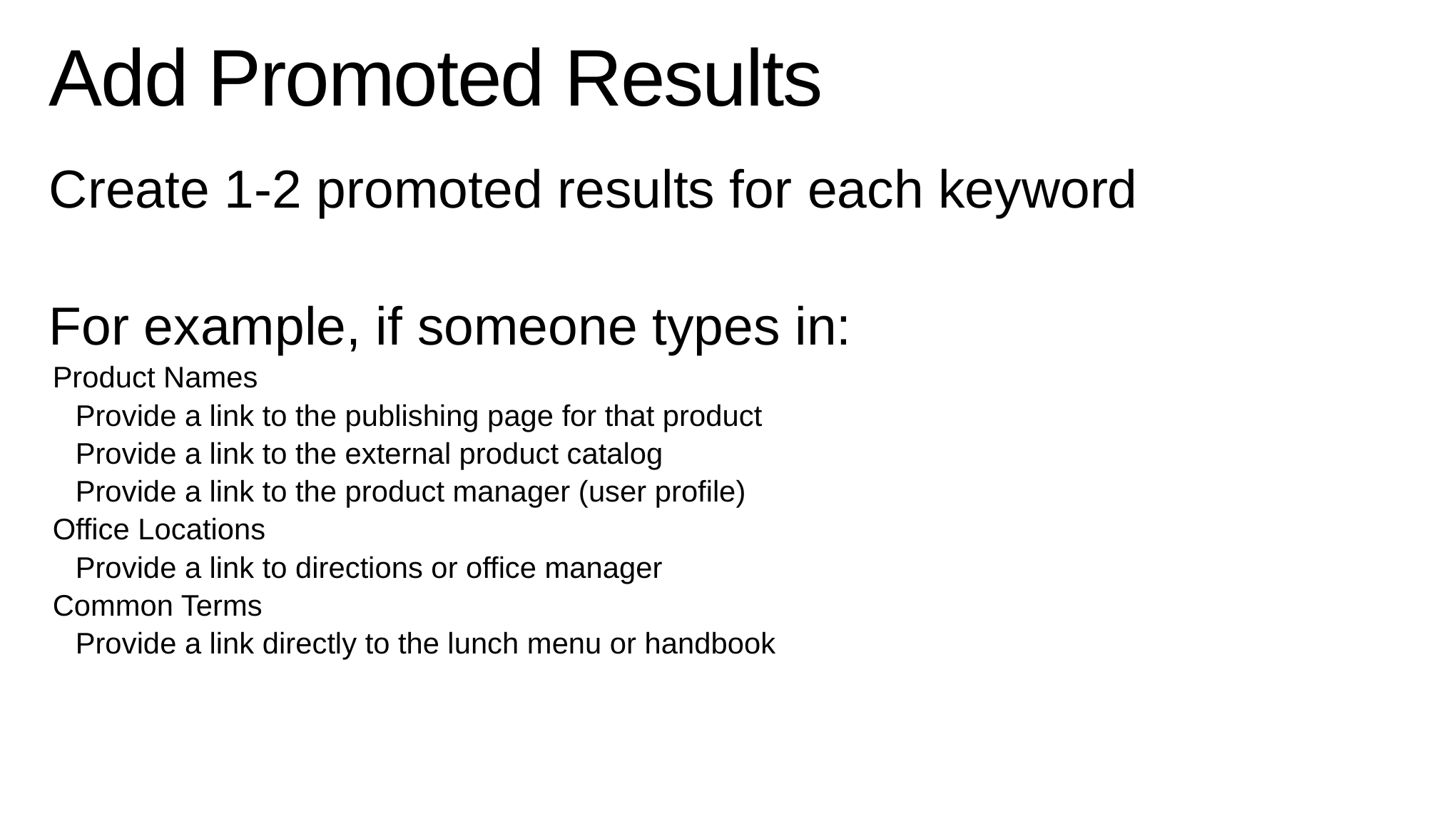

# Add Promoted Results
Create 1-2 promoted results for each keyword

For example, if someone types in:
Product Names
Provide a link to the publishing page for that product
Provide a link to the external product catalog
Provide a link to the product manager (user profile)
Office Locations
Provide a link to directions or office manager
Common Terms
Provide a link directly to the lunch menu or handbook